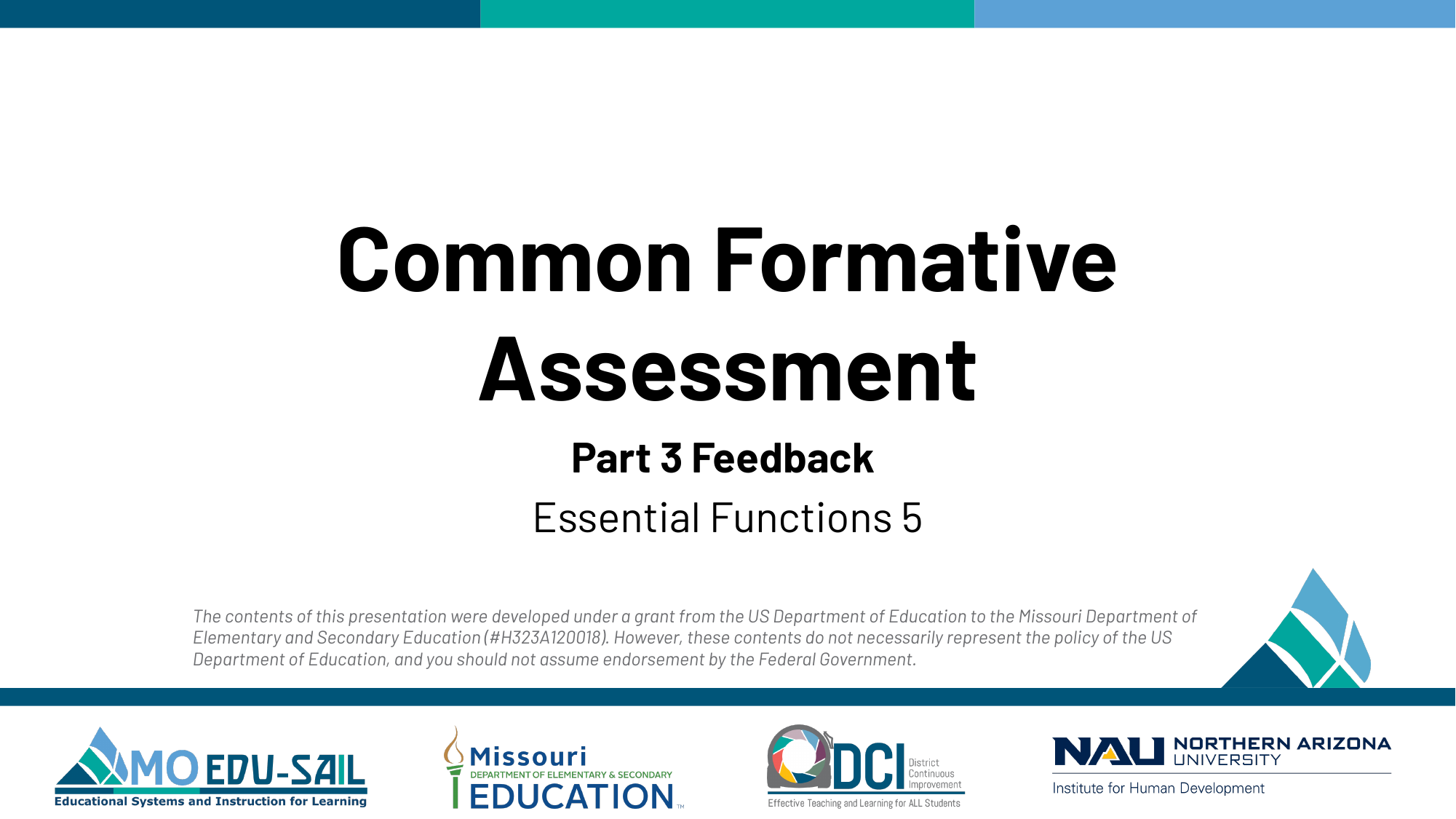

# Common Formative Assessment
Part 3 Feedback
Essential Functions 5